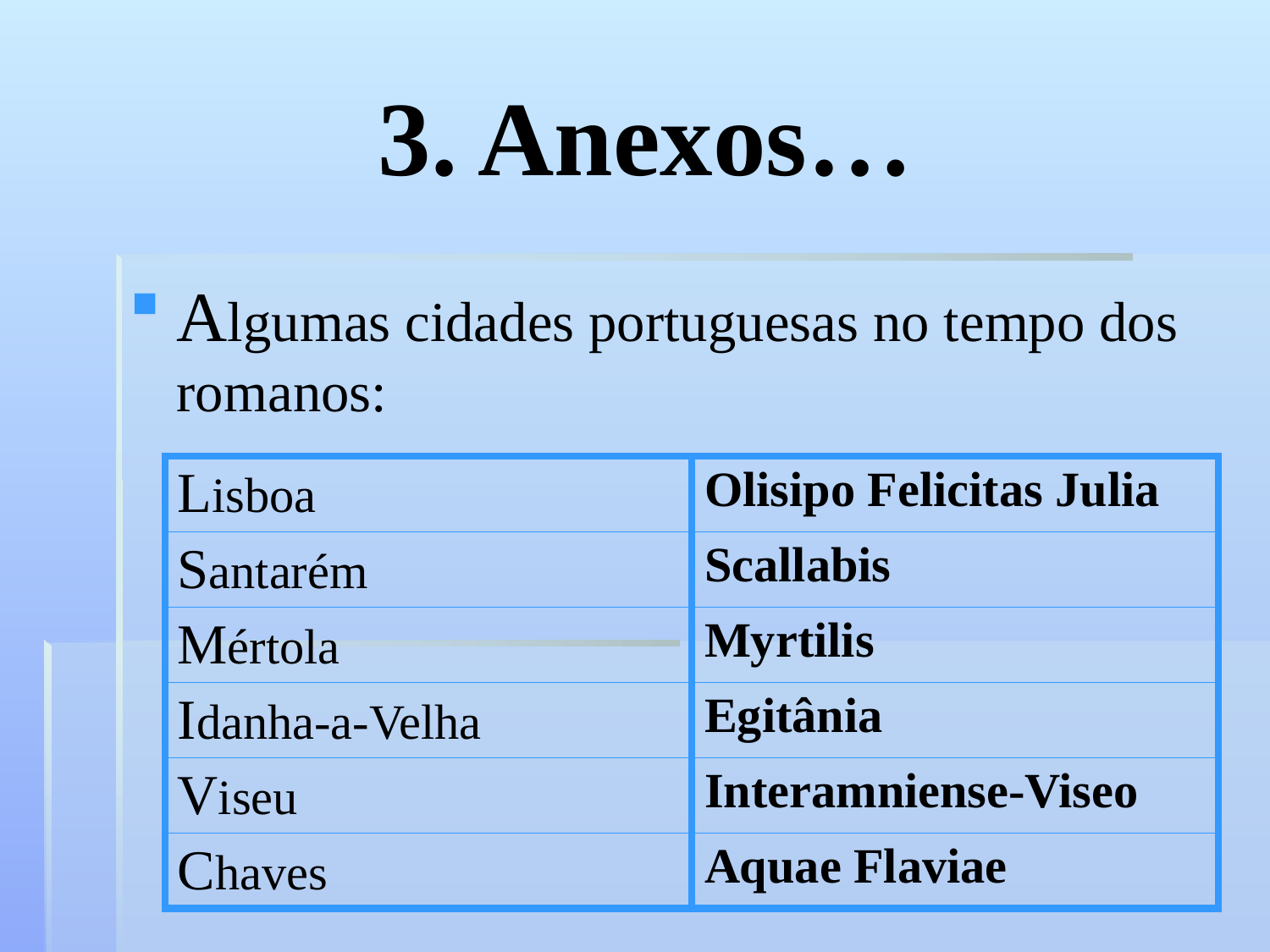

# 3. Anexos…
Algumas cidades portuguesas no tempo dos romanos:

| Lisboa | Olisipo Felicitas Julia |
| --- | --- |
| Santarém | Scallabis |
| Mértola | Myrtilis |
| Idanha-a-Velha | Egitânia |
| Viseu | Interamniense-Viseo |
| Chaves | Aquae Flaviae |